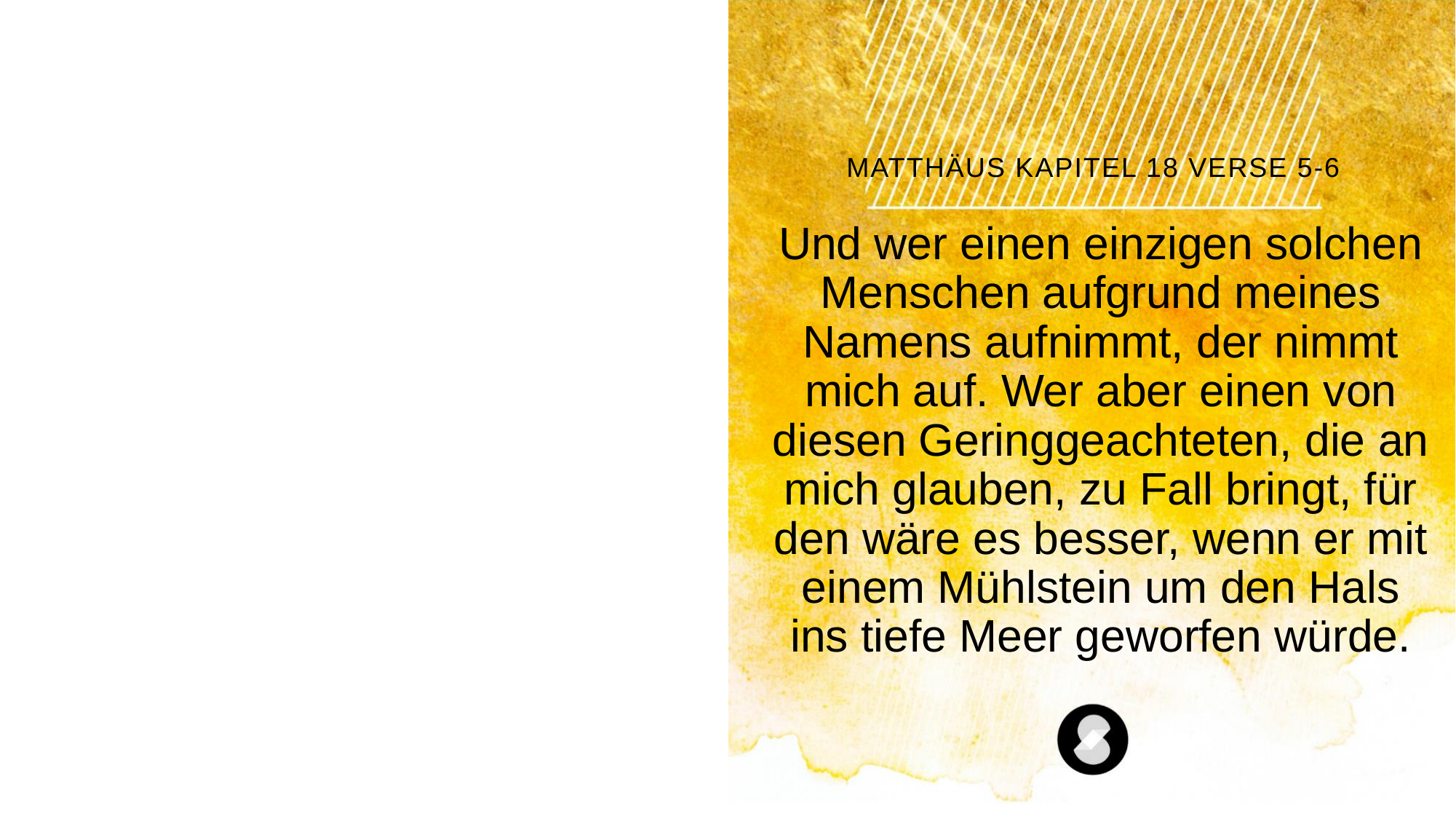

Matthäus Kapitel 18 Verse 5-6
Und wer einen einzigen solchen Menschen aufgrund meines Namens aufnimmt, der nimmt mich auf. Wer aber einen von diesen Geringgeachteten, die an mich glauben, zu Fall bringt, für den wäre es besser, wenn er mit einem Mühlstein um den Hals ins tiefe Meer geworfen würde.